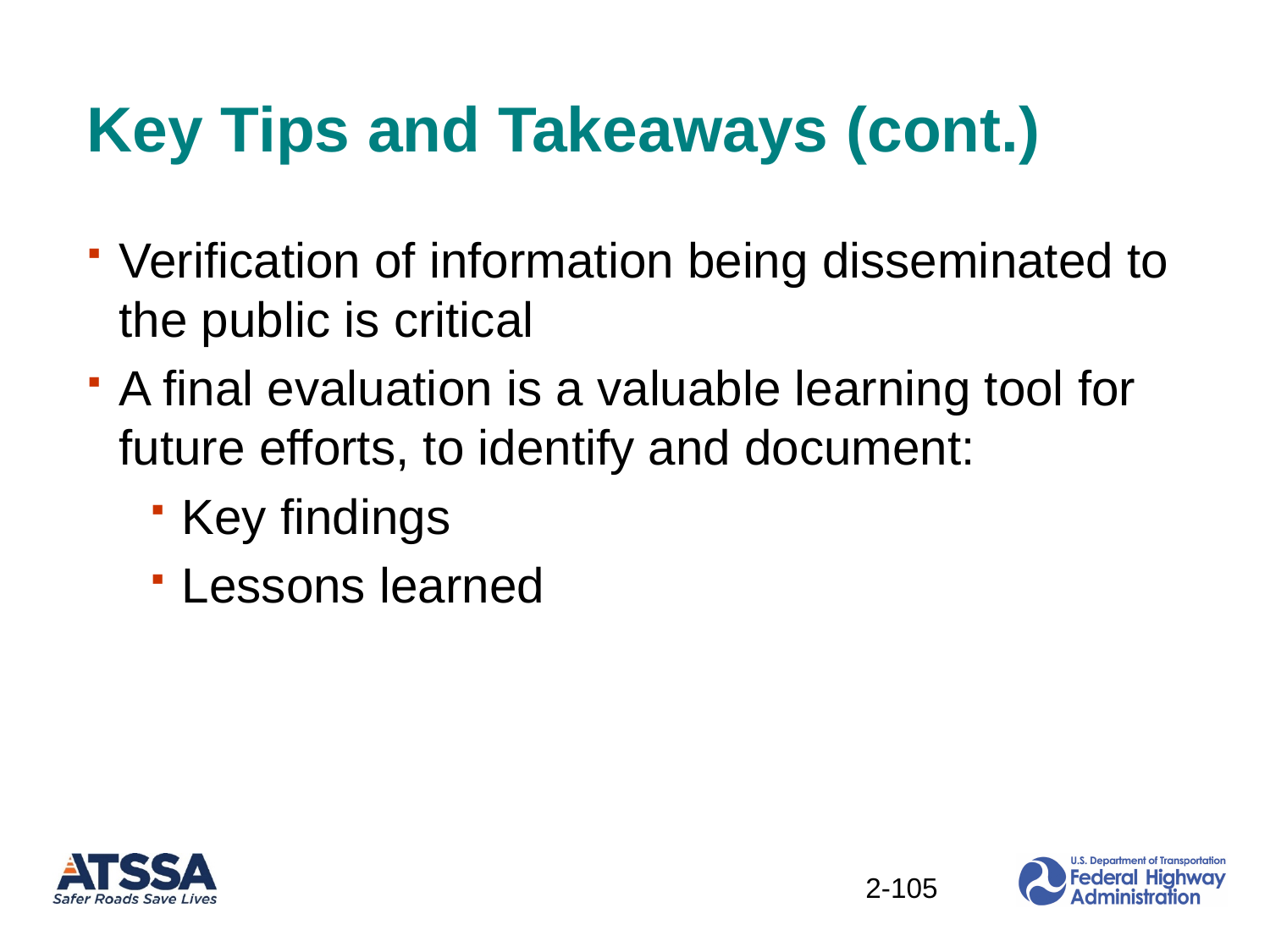

# Key Tips and Takeaways (cont.)
Verification of information being disseminated to the public is critical
A final evaluation is a valuable learning tool for future efforts, to identify and document:
Key findings
Lessons learned